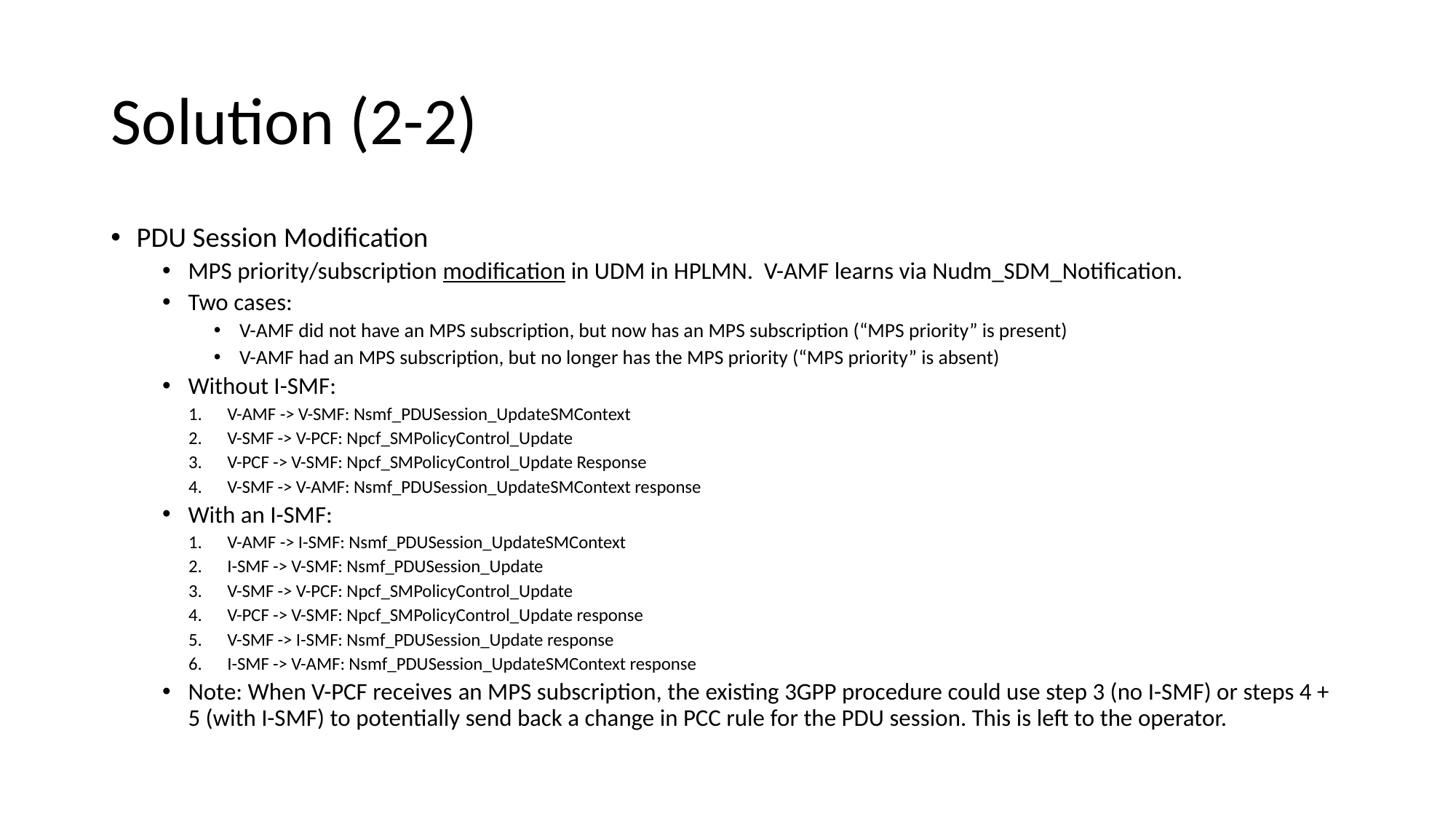

# Solution (2-2)
PDU Session Modification
MPS priority/subscription modification in UDM in HPLMN.  V-AMF learns via Nudm_SDM_Notification.
Two cases:
V-AMF did not have an MPS subscription, but now has an MPS subscription (“MPS priority” is present)
V-AMF had an MPS subscription, but no longer has the MPS priority (“MPS priority” is absent)
Without I-SMF:
V-AMF -> V-SMF: Nsmf_PDUSession_UpdateSMContext
V-SMF -> V-PCF: Npcf_SMPolicyControl_Update
V-PCF -> V-SMF: Npcf_SMPolicyControl_Update Response
V-SMF -> V-AMF: Nsmf_PDUSession_UpdateSMContext response
With an I-SMF:
V-AMF -> I-SMF: Nsmf_PDUSession_UpdateSMContext
I-SMF -> V-SMF: Nsmf_PDUSession_Update
V-SMF -> V-PCF: Npcf_SMPolicyControl_Update
V-PCF -> V-SMF: Npcf_SMPolicyControl_Update response
V-SMF -> I-SMF: Nsmf_PDUSession_Update response
I-SMF -> V-AMF: Nsmf_PDUSession_UpdateSMContext response
Note: When V-PCF receives an MPS subscription, the existing 3GPP procedure could use step 3 (no I-SMF) or steps 4 + 5 (with I-SMF) to potentially send back a change in PCC rule for the PDU session. This is left to the operator.